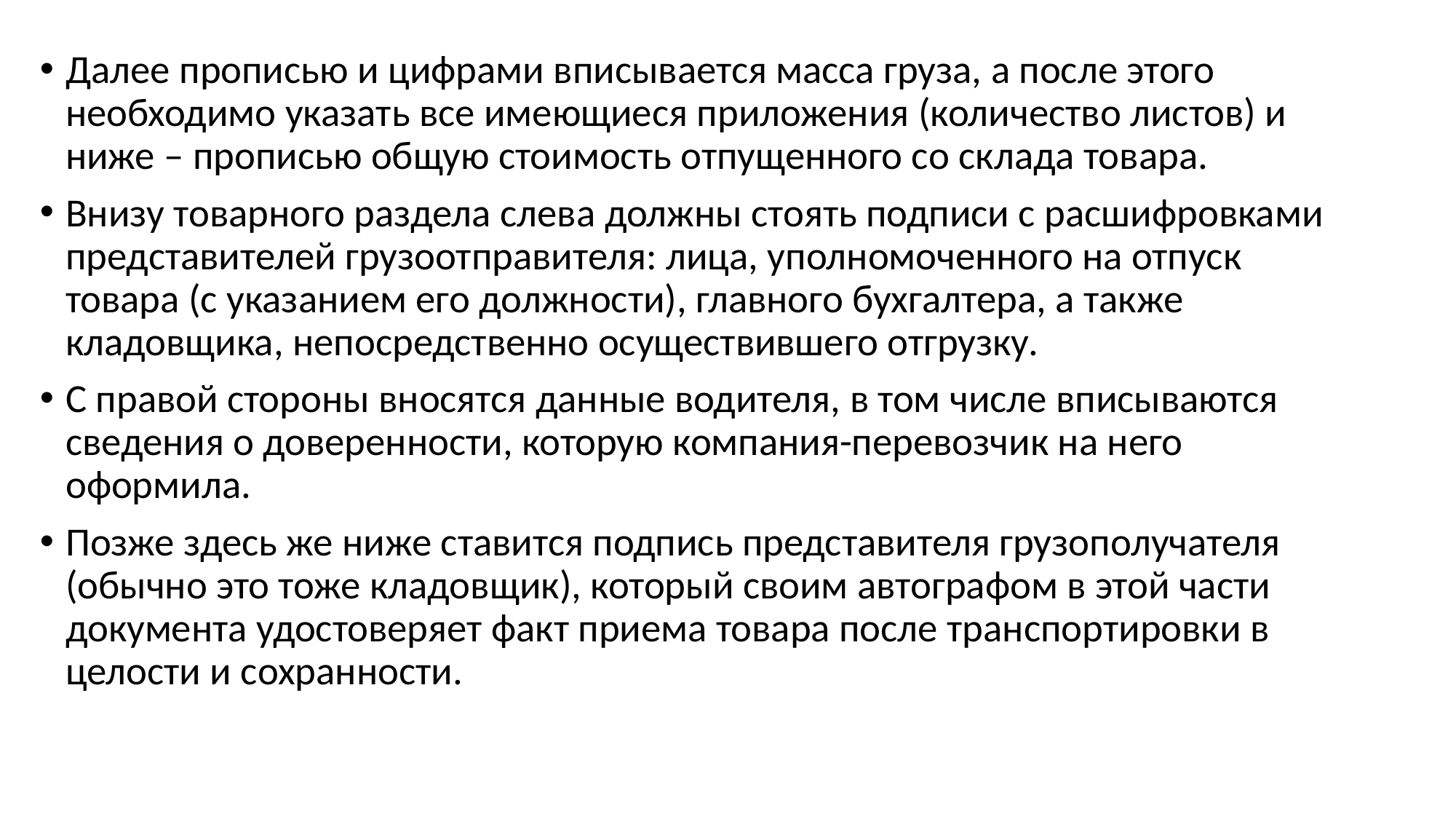

Далее прописью и цифрами вписывается масса груза, а после этого необходимо указать все имеющиеся приложения (количество листов) и ниже – прописью общую стоимость отпущенного со склада товара.
Внизу товарного раздела слева должны стоять подписи с расшифровками представителей грузоотправителя: лица, уполномоченного на отпуск товара (с указанием его должности), главного бухгалтера, а также кладовщика, непосредственно осуществившего отгрузку.
С правой стороны вносятся данные водителя, в том числе вписываются сведения о доверенности, которую компания-перевозчик на него оформила.
Позже здесь же ниже ставится подпись представителя грузополучателя (обычно это тоже кладовщик), который своим автографом в этой части документа удостоверяет факт приема товара после транспортировки в целости и сохранности.